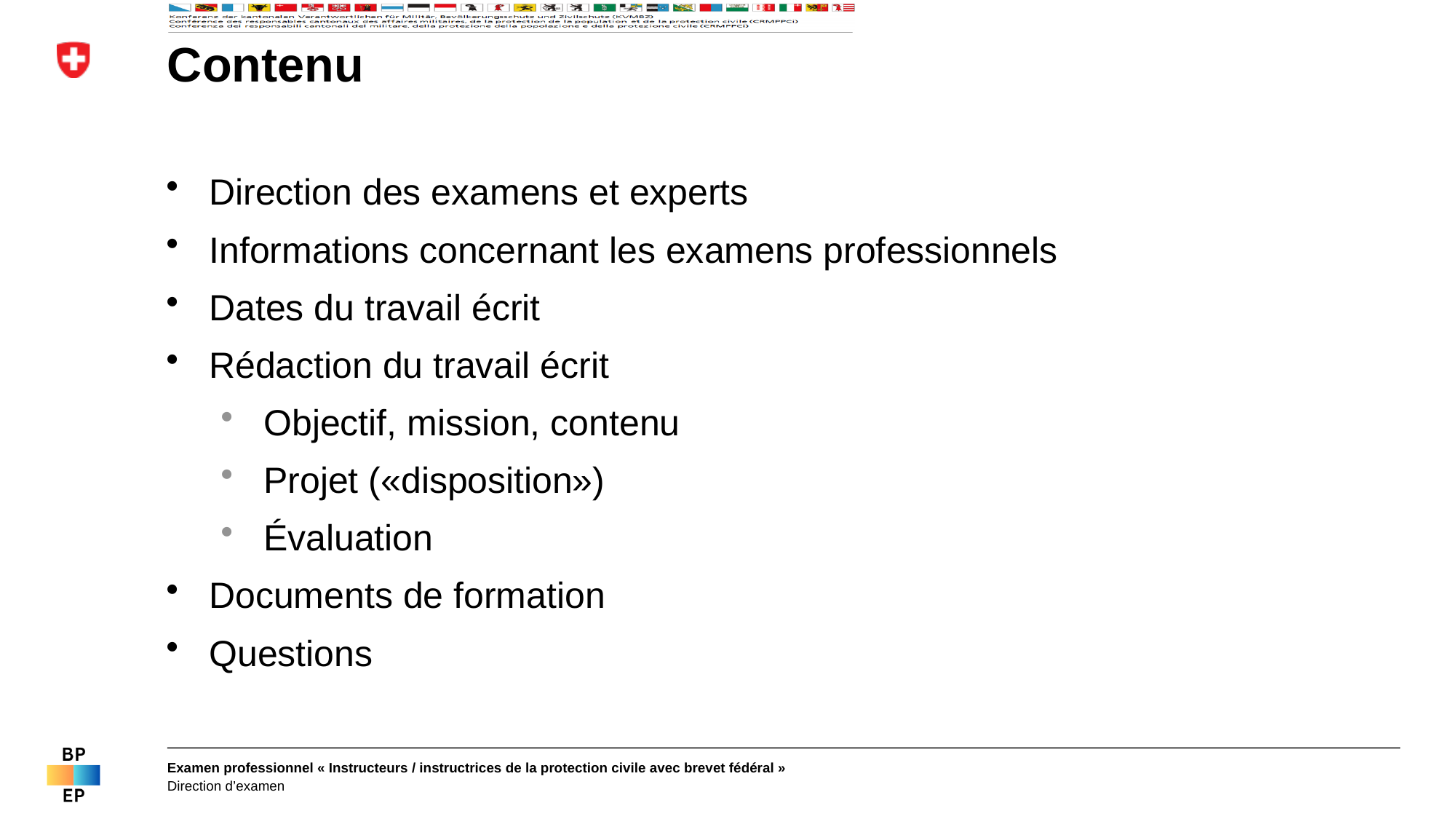

# Contenu
Direction des examens et experts
Informations concernant les examens professionnels
Dates du travail écrit
Rédaction du travail écrit
Objectif, mission, contenu
Projet («disposition»)
Évaluation
Documents de formation
Questions

Examen professionnel « Instructeurs / instructrices de la protection civile avec brevet fédéral »
Direction d’examen